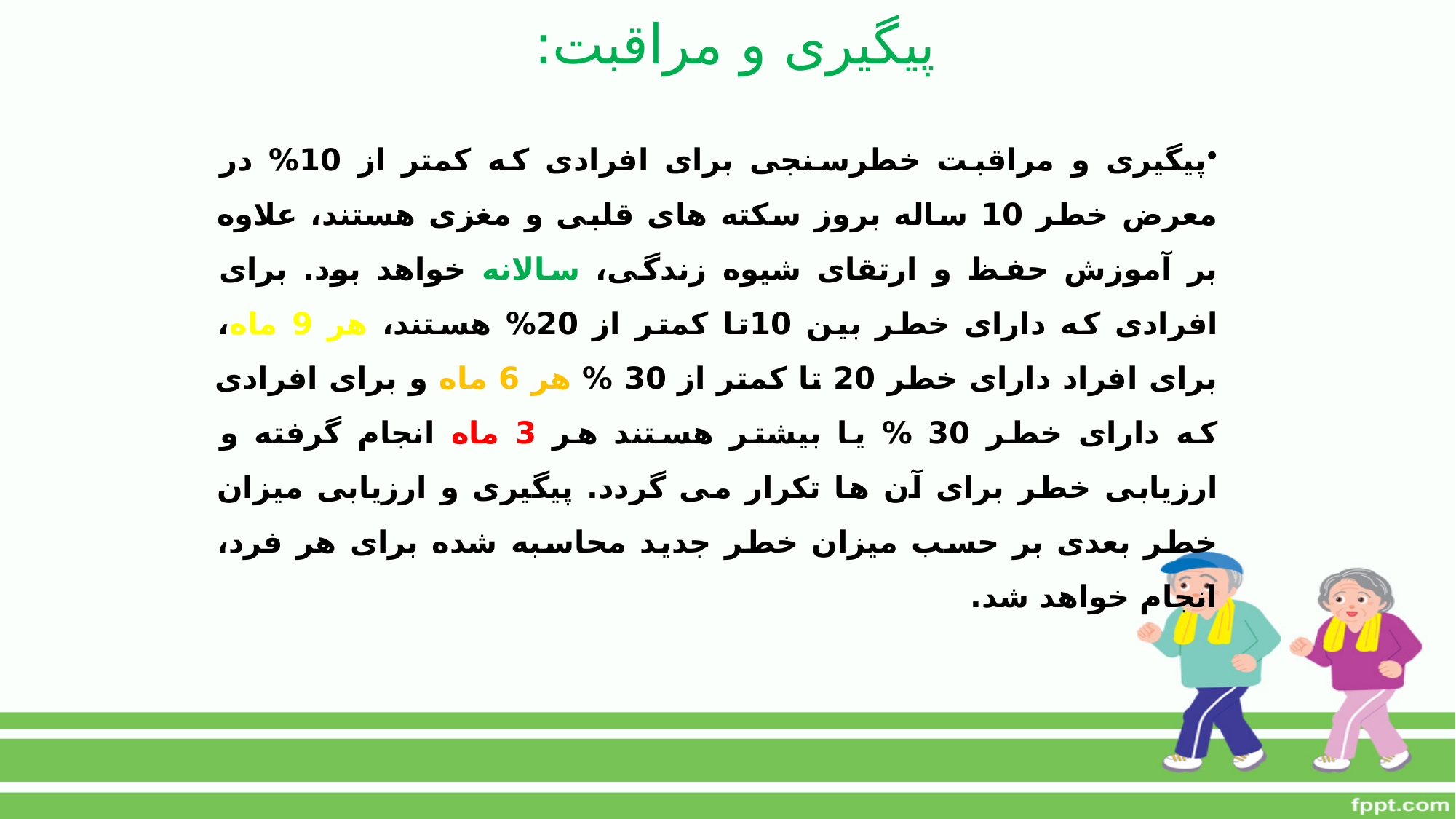

# پیگیری و مراقبت:
پیگیری و مراقبت خطرسنجی برای افرادی که کمتر از 10% در معرض خطر 10 ساله بروز سکته های قلبی و مغزی هستند، علاوه بر آموزش حفظ و ارتقای شیوه زندگی، سالانه خواهد بود. برای افرادی که دارای خطر بین 10تا کمتر از 20% هستند، هر 9 ماه، برای افراد دارای خطر 20 تا کمتر از 30 % هر 6 ماه و برای افرادی که دارای خطر 30 % یا بیشتر هستند هر 3 ماه انجام گرفته و ارزیابی خطر برای آن ها تکرار می گردد. پیگیری و ارزیابی میزان خطر بعدی بر حسب میزان خطر جدید محاسبه شده برای هر فرد، انجام خواهد شد.